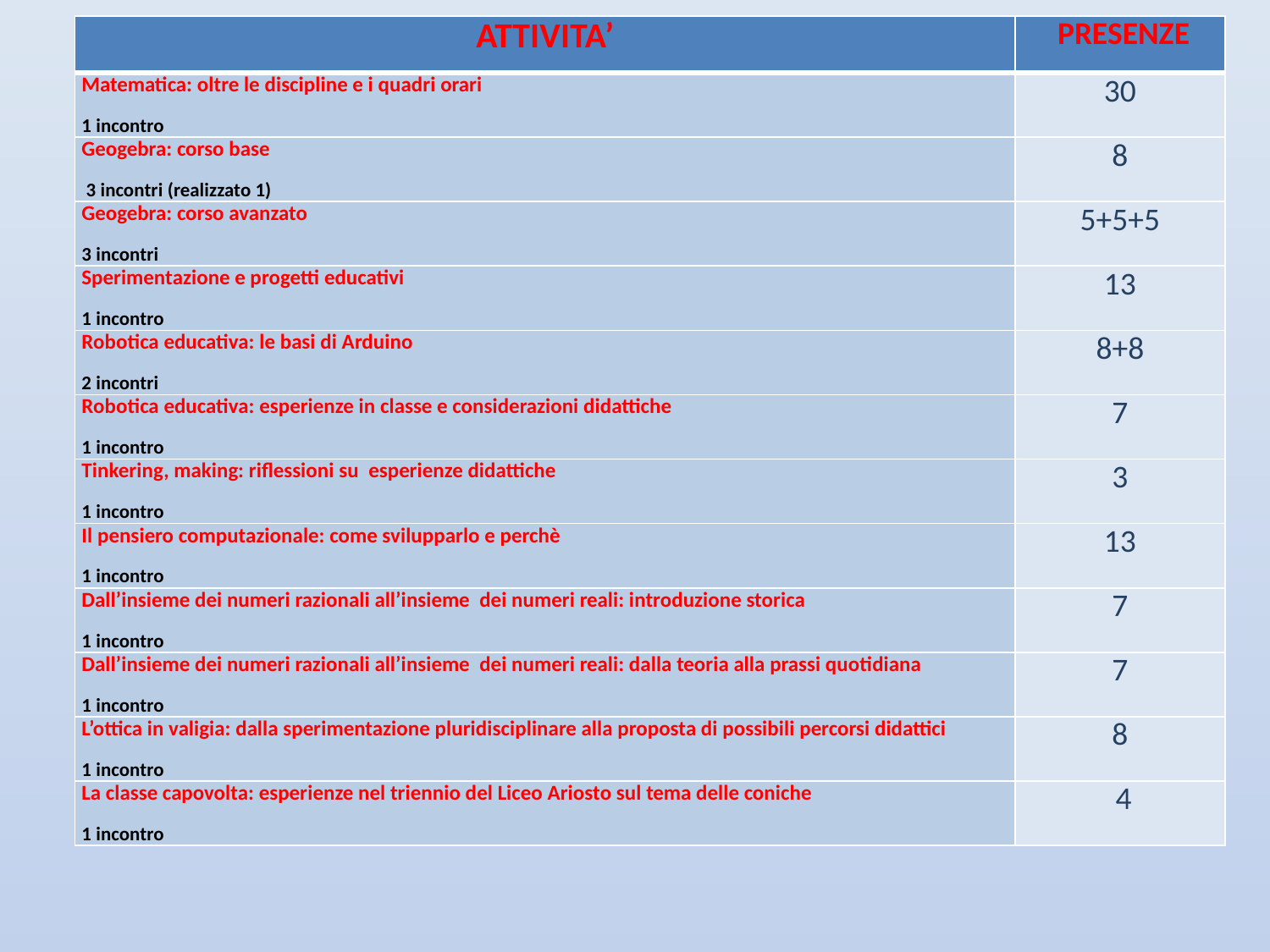

| ATTIVITA’ | PRESENZE |
| --- | --- |
| Matematica: oltre le discipline e i quadri orari 1 incontro | 30 |
| Geogebra: corso base 3 incontri (realizzato 1) | 8 |
| Geogebra: corso avanzato 3 incontri | 5+5+5 |
| Sperimentazione e progetti educativi 1 incontro | 13 |
| Robotica educativa: le basi di Arduino 2 incontri | 8+8 |
| Robotica educativa: esperienze in classe e considerazioni didattiche 1 incontro | 7 |
| Tinkering, making: riflessioni su esperienze didattiche 1 incontro | 3 |
| Il pensiero computazionale: come svilupparlo e perchè 1 incontro | 13 |
| Dall’insieme dei numeri razionali all’insieme dei numeri reali: introduzione storica 1 incontro | 7 |
| Dall’insieme dei numeri razionali all’insieme dei numeri reali: dalla teoria alla prassi quotidiana 1 incontro | 7 |
| L’ottica in valigia: dalla sperimentazione pluridisciplinare alla proposta di possibili percorsi didattici 1 incontro | 8 |
| La classe capovolta: esperienze nel triennio del Liceo Ariosto sul tema delle coniche 1 incontro | 4 |